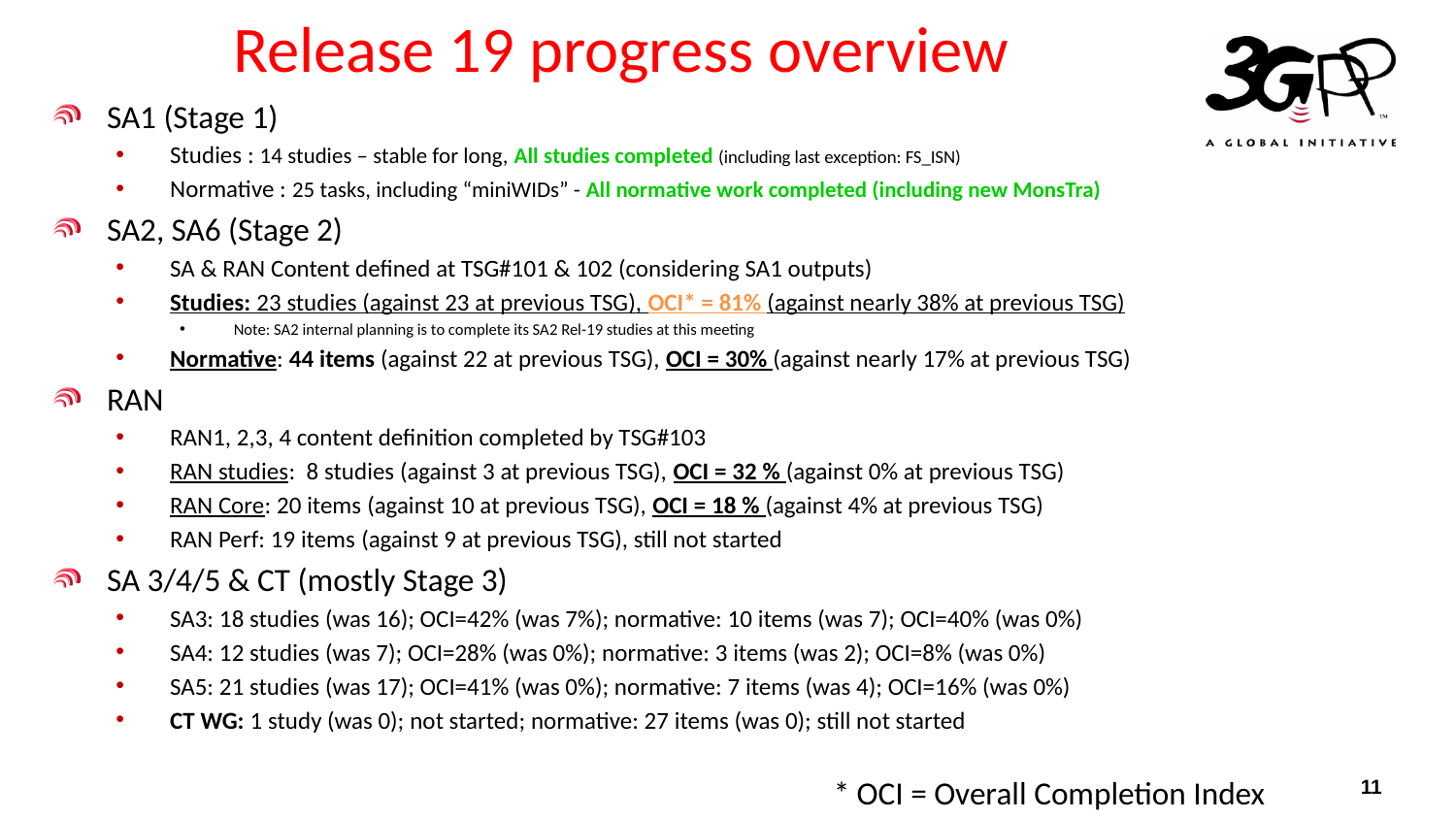

# Release 19 progress overview
SA1 (Stage 1)
Studies : 14 studies – stable for long, All studies completed (including last exception: FS_ISN)
Normative : 25 tasks, including “miniWIDs” - All normative work completed (including new MonsTra)
SA2, SA6 (Stage 2)
SA & RAN Content defined at TSG#101 & 102 (considering SA1 outputs)
Studies: 23 studies (against 23 at previous TSG), OCI* = 81% (against nearly 38% at previous TSG)
Note: SA2 internal planning is to complete its SA2 Rel-19 studies at this meeting
Normative: 44 items (against 22 at previous TSG), OCI = 30% (against nearly 17% at previous TSG)
RAN
RAN1, 2,3, 4 content definition completed by TSG#103
RAN studies:  8 studies (against 3 at previous TSG), OCI = 32 % (against 0% at previous TSG)
RAN Core: 20 items (against 10 at previous TSG), OCI = 18 % (against 4% at previous TSG)
RAN Perf: 19 items (against 9 at previous TSG), still not started
SA 3/4/5 & CT (mostly Stage 3)
SA3: 18 studies (was 16); OCI=42% (was 7%); normative: 10 items (was 7); OCI=40% (was 0%)
SA4: 12 studies (was 7); OCI=28% (was 0%); normative: 3 items (was 2); OCI=8% (was 0%)
SA5: 21 studies (was 17); OCI=41% (was 0%); normative: 7 items (was 4); OCI=16% (was 0%)
CT WG: 1 study (was 0); not started; normative: 27 items (was 0); still not started

* OCI = Overall Completion Index